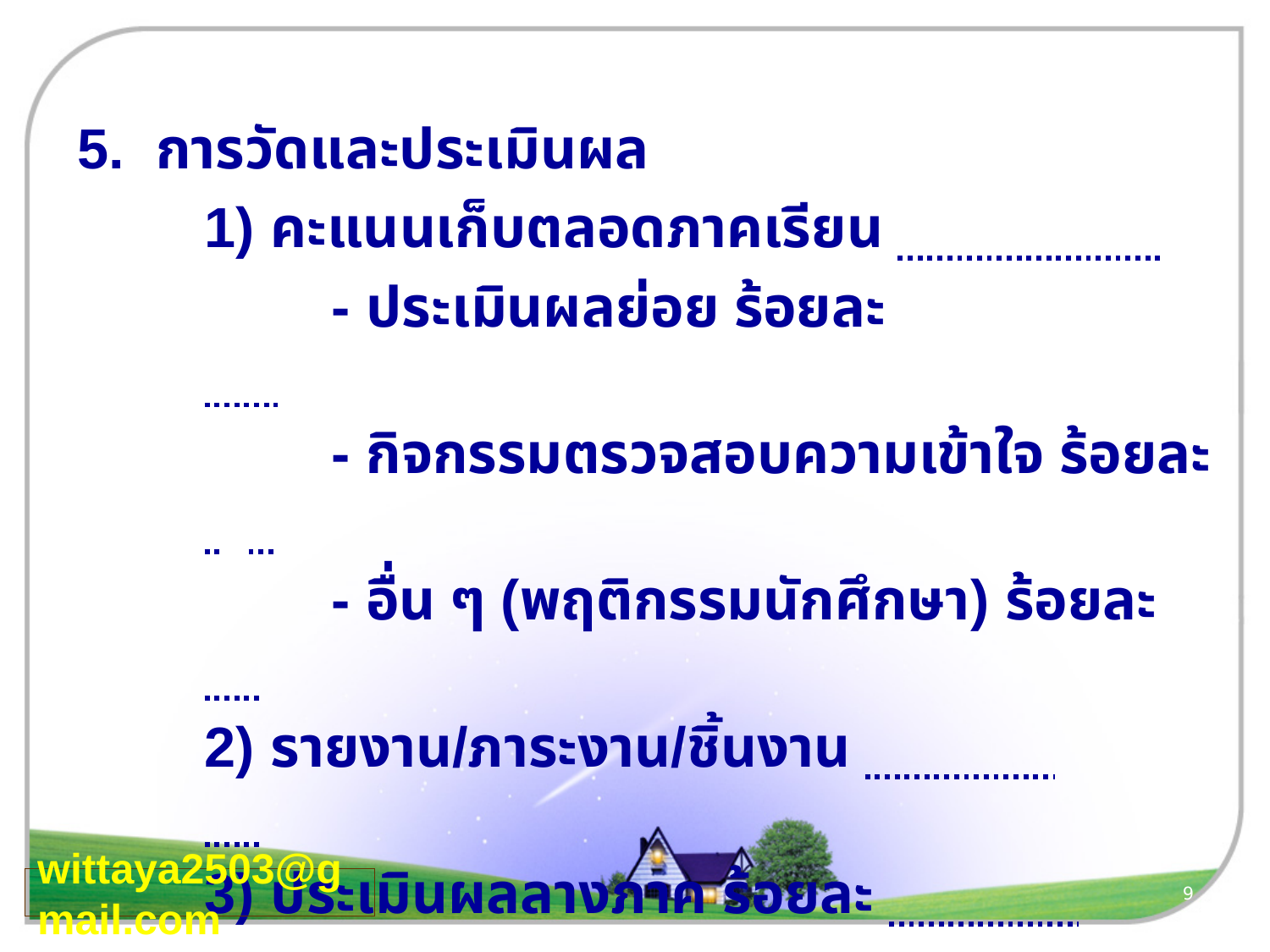

5.  การวัดและประเมินผล
	1) คะแนนเก็บตลอดภาคเรียน
		- ประเมินผลย่อย ร้อยละ
		- กิจกรรมตรวจสอบความเข้าใจ ร้อยละ
		- อื่น ๆ (พฤติกรรมนักศึกษา) ร้อยละ
	2) รายงาน/ภาระงาน/ชิ้นงาน
	3) ประเมินผลลางภาค ร้อยละ
	4) ประเมินผลปลายภาค ร้อยละ
wittaya2503@gmail.com
9